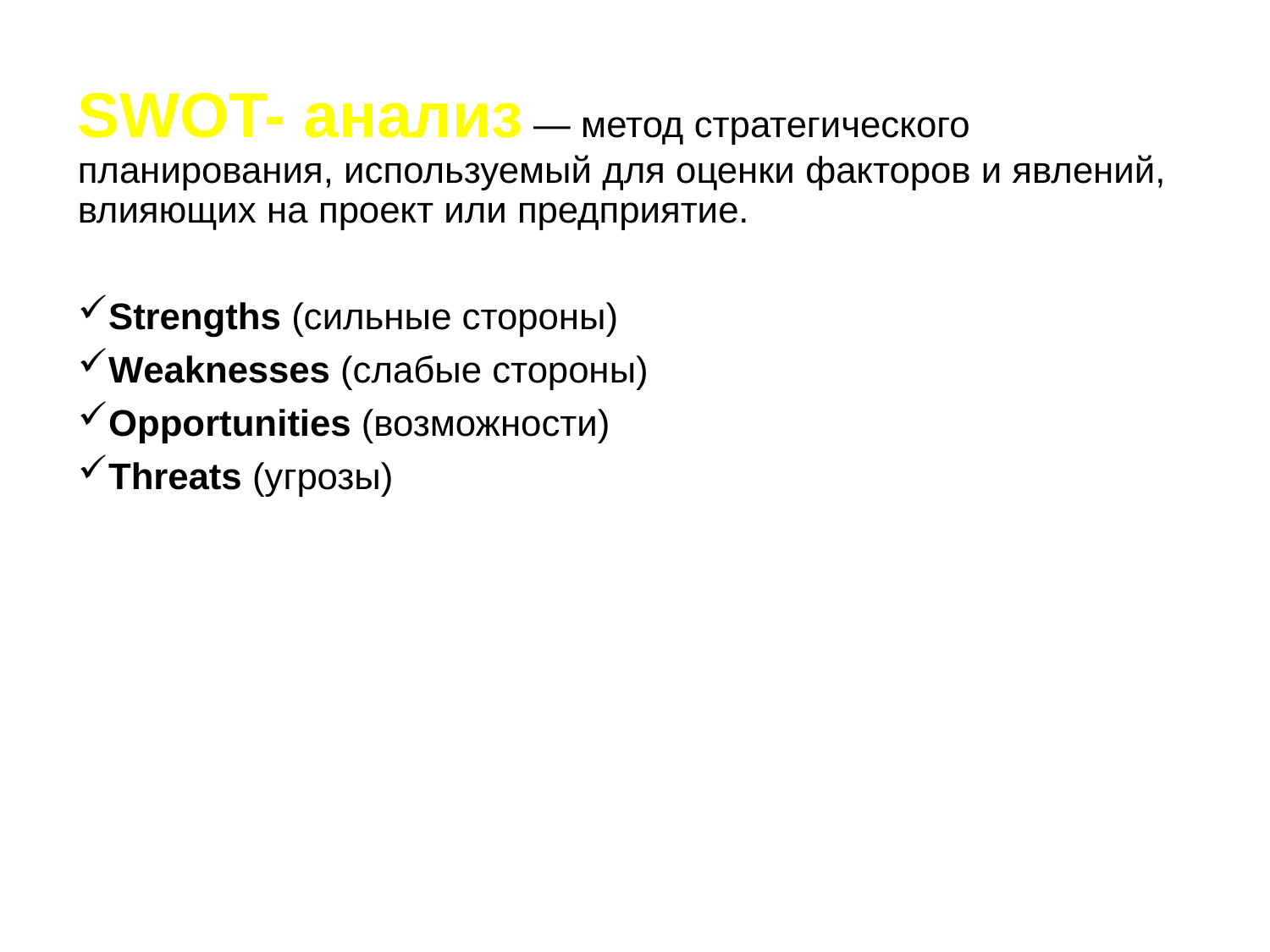

SWOT- анализ — метод стратегического планирования, используемый для оценки факторов и явлений, влияющих на проект или предприятие.

Strengths (сильные стороны)
Weaknesses (слабые стороны)
Opportunities (возможности)
Threats (угрозы)